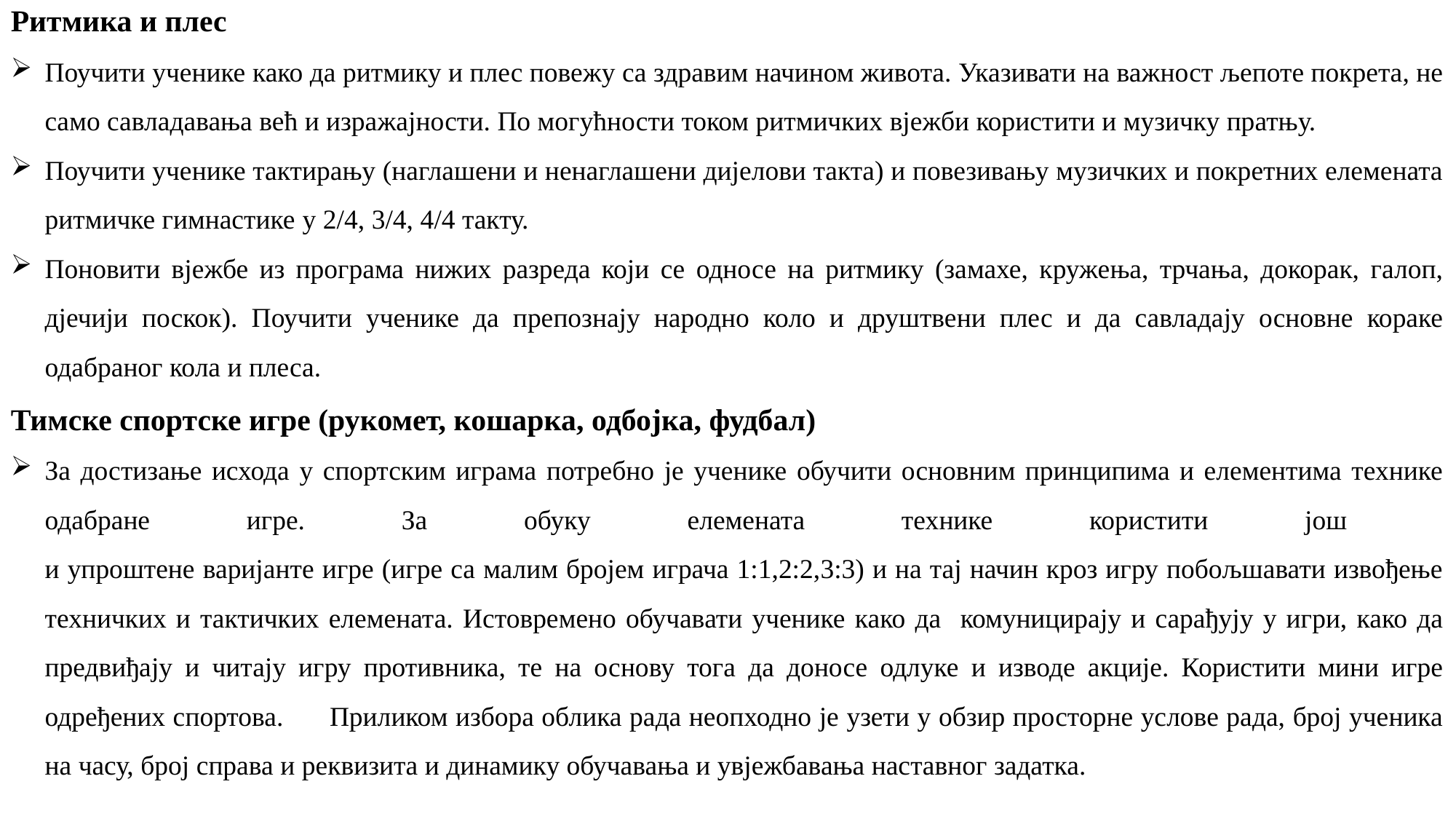

Ритмика и плес
Поучити ученике како да ритмику и плес повежу са здравим начином живота. Указивати на важност љепоте покрета, не само савладавања већ и изражајности. По могућности током ритмичких вјежби користити и музичку пратњу.
Поучити ученике тактирању (наглашени и ненаглашени дијелови такта) и повезивању музичких и покретних елемената ритмичке гимнастике у 2/4, 3/4, 4/4 такту.
Поновити вјежбе из програма нижих разреда који се односе на ритмику (замахе, кружења, трчања, докорак, галоп, дјечији поскок). Поучити ученике да препознају народно коло и друштвени плес и да савладају основне кораке одабраног кола и плеса.
Тимске спортске игре (рукомет, кошарка, одбојка, фудбал)
За достизање исхода у спортским играма потребно је ученике обучити основним принципима и елементима технике одабране игре. За обуку елемената технике користити још
и упроштене варијанте игре (игре са малим бројем играча 1:1,2:2,3:3) и на тај начин кроз игру побољшавати извођење техничких и тактичких елемената. Истовремено обучавати ученике како да  комуницирају и сарађују у игри, како да предвиђају и читају игру противника, те на основу тога да доносе одлуке и изводе акције. Користити мини игре одређених спортова.      Приликом избора облика рада неопходно је узети у обзир просторне услове рада, број ученика на часу, број справа и реквизита и динамику обучавања и увјежбавања наставног задатка.